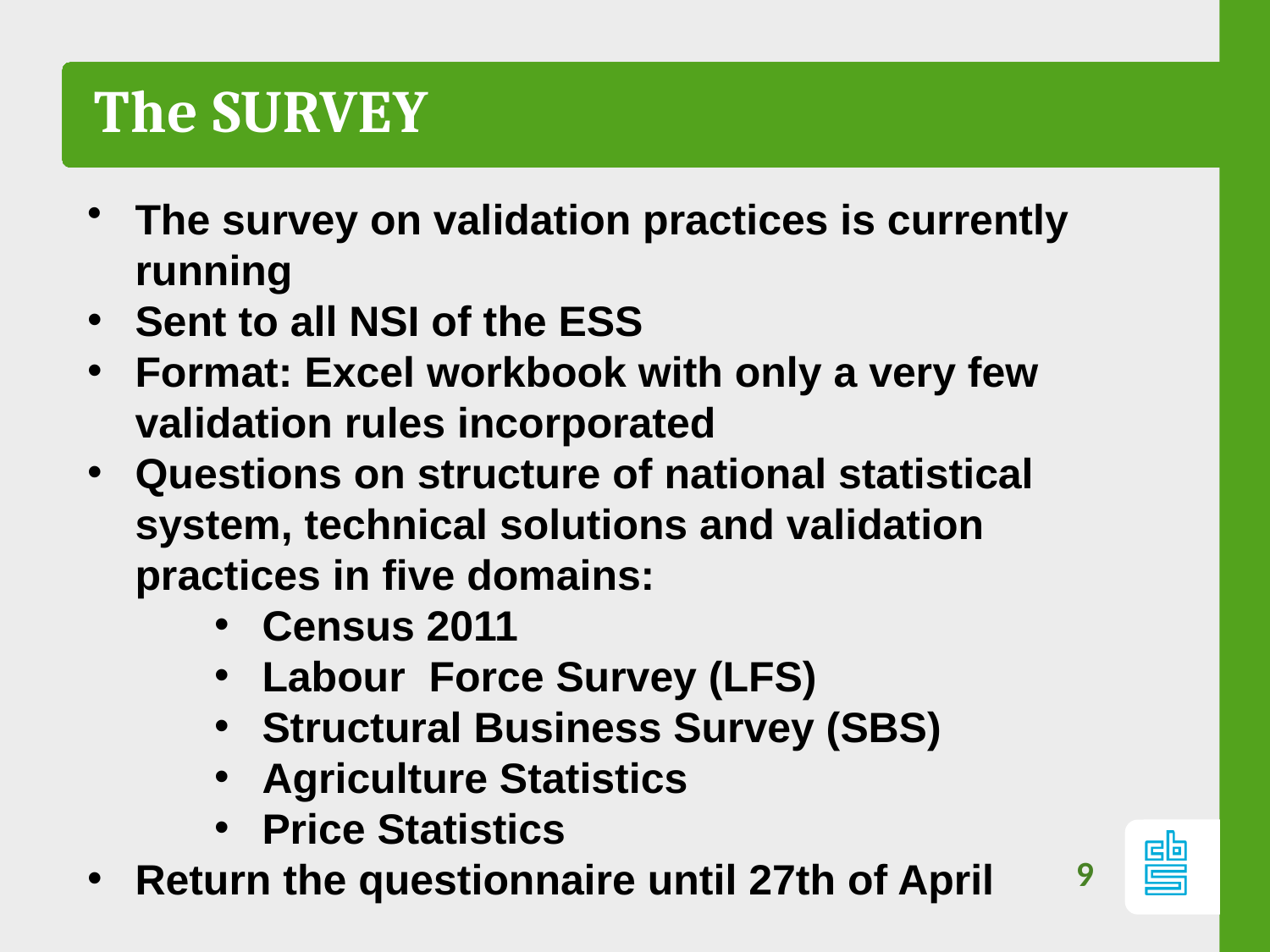

The SURVEY
The survey on validation practices is currently running
Sent to all NSI of the ESS
Format: Excel workbook with only a very few validation rules incorporated
Questions on structure of national statistical system, technical solutions and validation practices in five domains:
Census 2011
Labour  Force Survey (LFS)
Structural Business Survey (SBS)
Agriculture Statistics
Price Statistics
Return the questionnaire until 27th of April
9